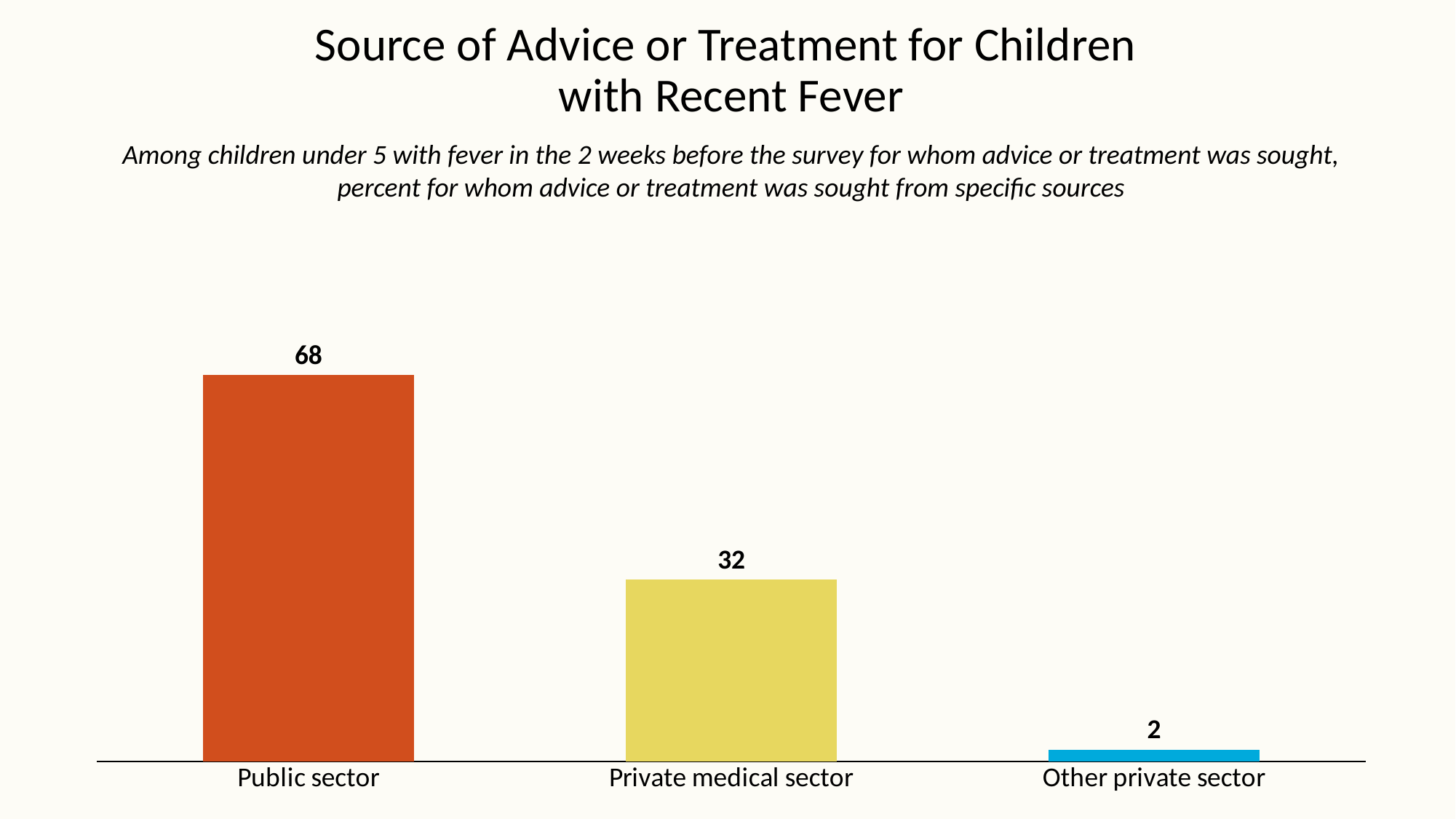

# Source of Advice or Treatment for Children with Recent Fever
Among children under 5 with fever in the 2 weeks before the survey for whom advice or treatment was sought, percent for whom advice or treatment was sought from specific sources

### Chart

| Category | Series 1 |
|---|---|
| Public sector | 68.0 |
| Private medical sector | 32.0 |
| Other private sector | 2.0 |